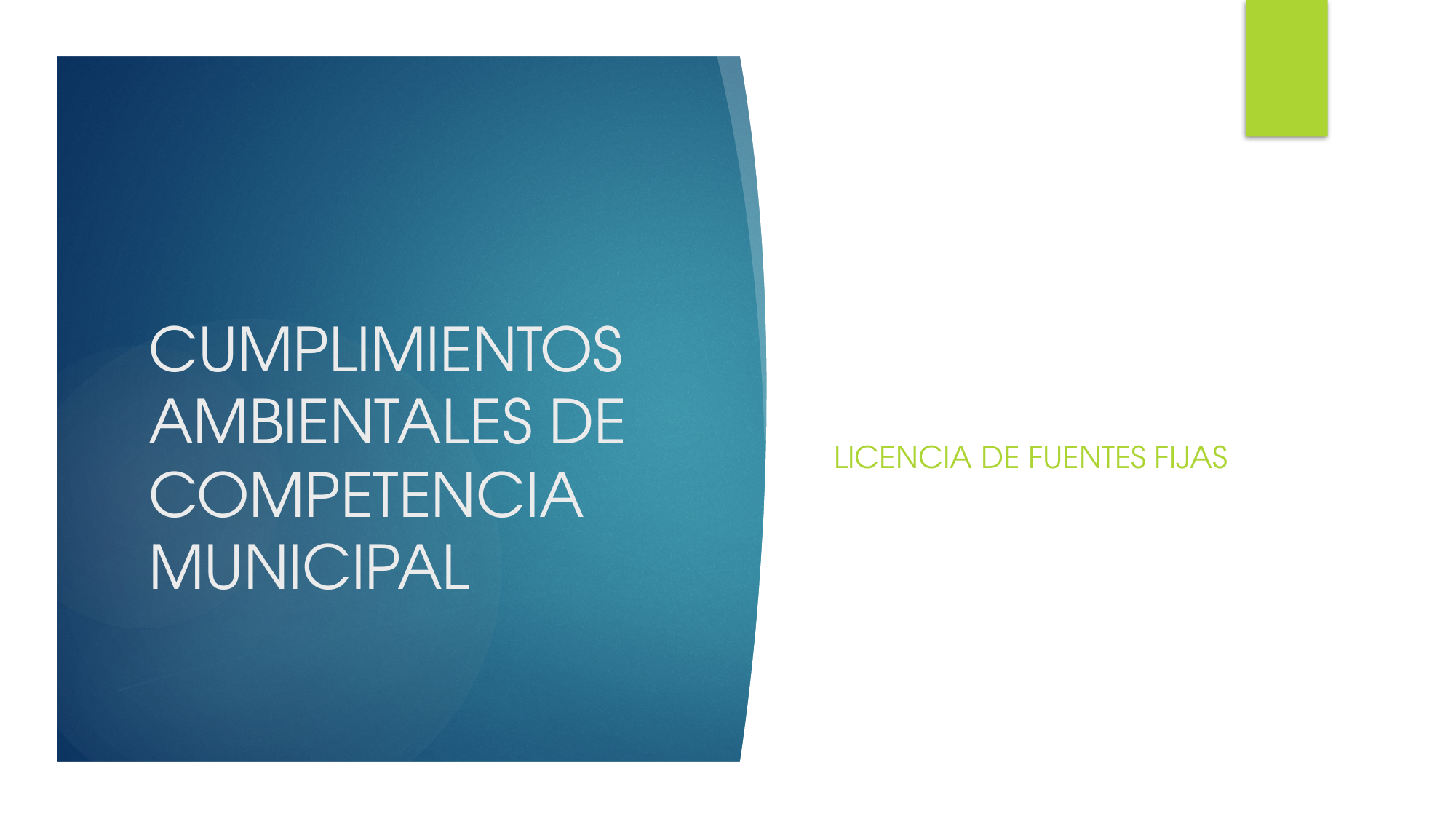

LICENCIA DE FUENTES FIJAS
# CUMPLIMIENTOS AMBIENTALES DE COMPETENCIA MUNICIPAL